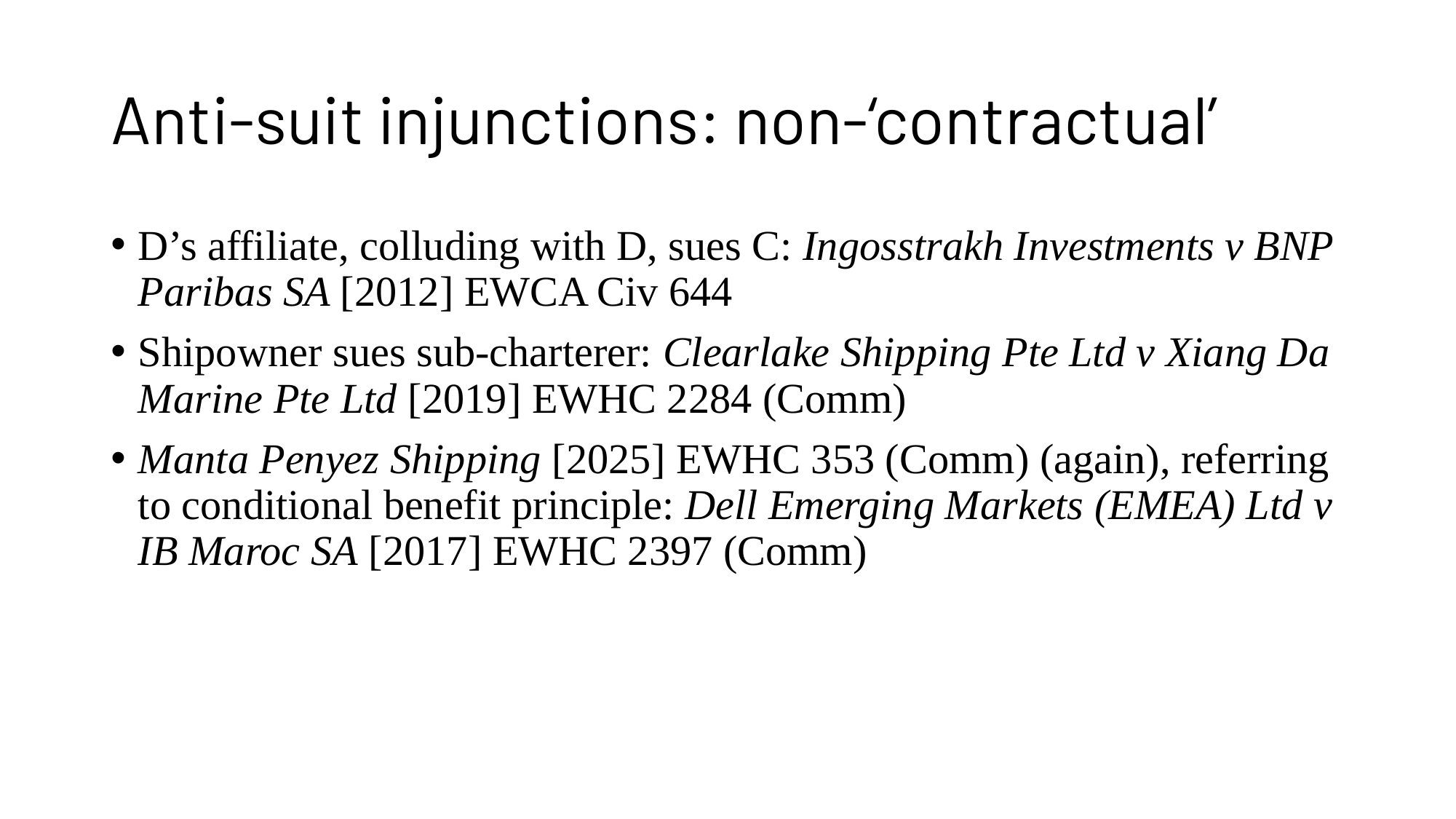

# Anti-suit injunctions: non-‘contractual’
D’s affiliate, colluding with D, sues C: Ingosstrakh Investments v BNP Paribas SA [2012] EWCA Civ 644
Shipowner sues sub-charterer: Clearlake Shipping Pte Ltd v Xiang Da Marine Pte Ltd [2019] EWHC 2284 (Comm)
Manta Penyez Shipping [2025] EWHC 353 (Comm) (again), referring to conditional benefit principle: Dell Emerging Markets (EMEA) Ltd v IB Maroc SA [2017] EWHC 2397 (Comm)